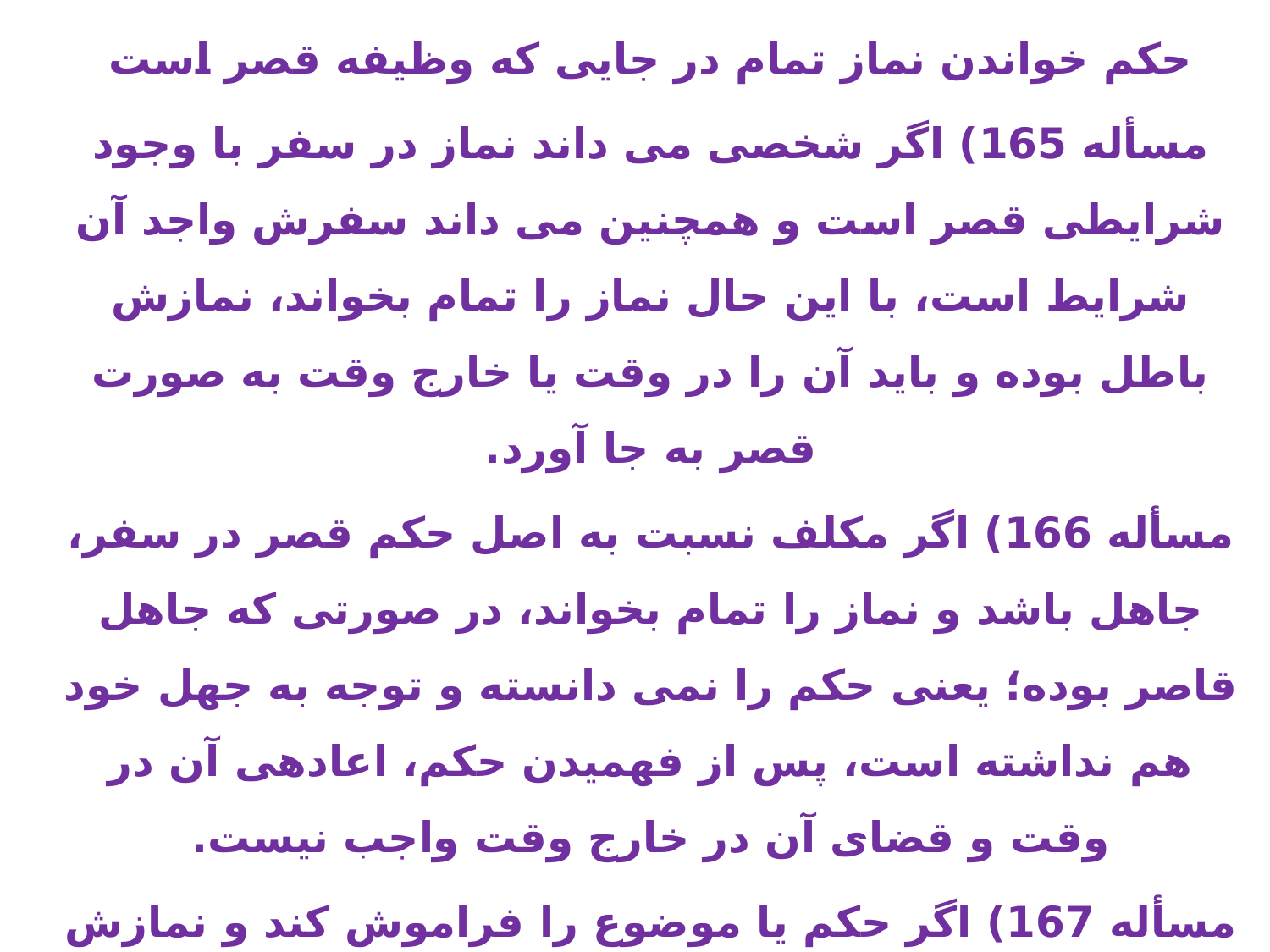

حکم خواندن نماز تمام در جایی که وظیفه قصر است
مسأله 165) اگر شخصی می داند نماز در سفر با وجود شرایطی قصر است و همچنین می داند سفرش واجد آن شرایط است، با این حال نماز را تمام بخواند، نمازش باطل بوده و باید آن را در وقت یا خارج وقت به صورت قصر به جا آورد.
مسأله 166) اگر مکلف نسبت به اصل حکم قصر در سفر، جاهل باشد و نماز را تمام بخواند، در صورتی که جاهل قاصر بوده؛ یعنی حکم را نمی دانسته و توجه به جهل خود هم نداشته است، پس از فهمیدن حکم، اعادهی آن در وقت و قضای آن در خارج وقت واجب نیست.
مسأله 167) اگر حکم یا موضوع را فراموش کند و نمازش را تمام بخواند، چنانچه در داخل وقت متذکر شود، باید نمازش را اعاده کند و اگر اعاده نکند، قضای آن بر او واجب است، ولی اگر بعد از وقت متوجه شود، نمازش قضا ندارد.